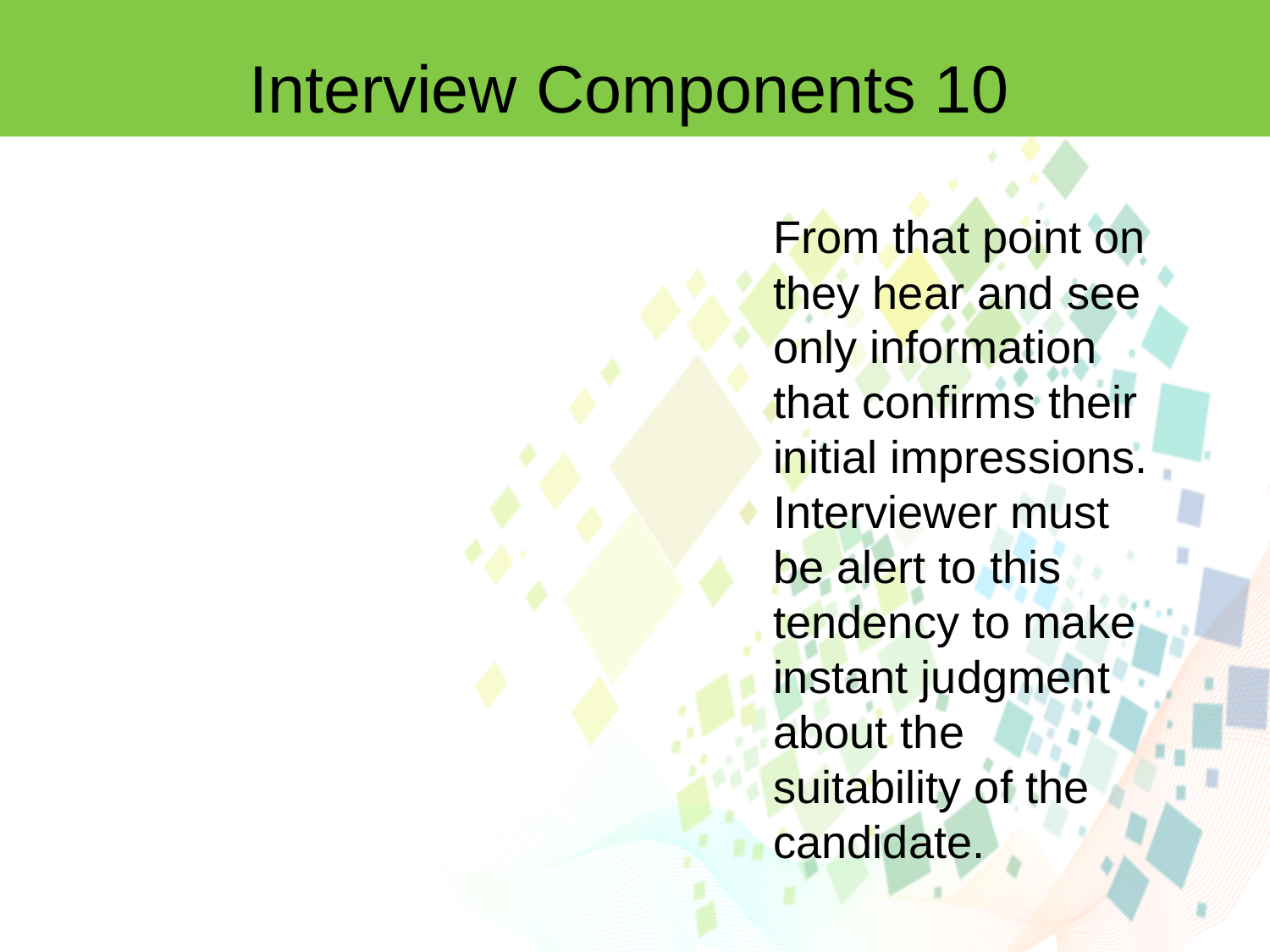

Interview Components 10
From that point on they hear and see only information that confirms their initial impressions. Interviewer must be alert to this tendency to make instant judgment about the suitability of the candidate.